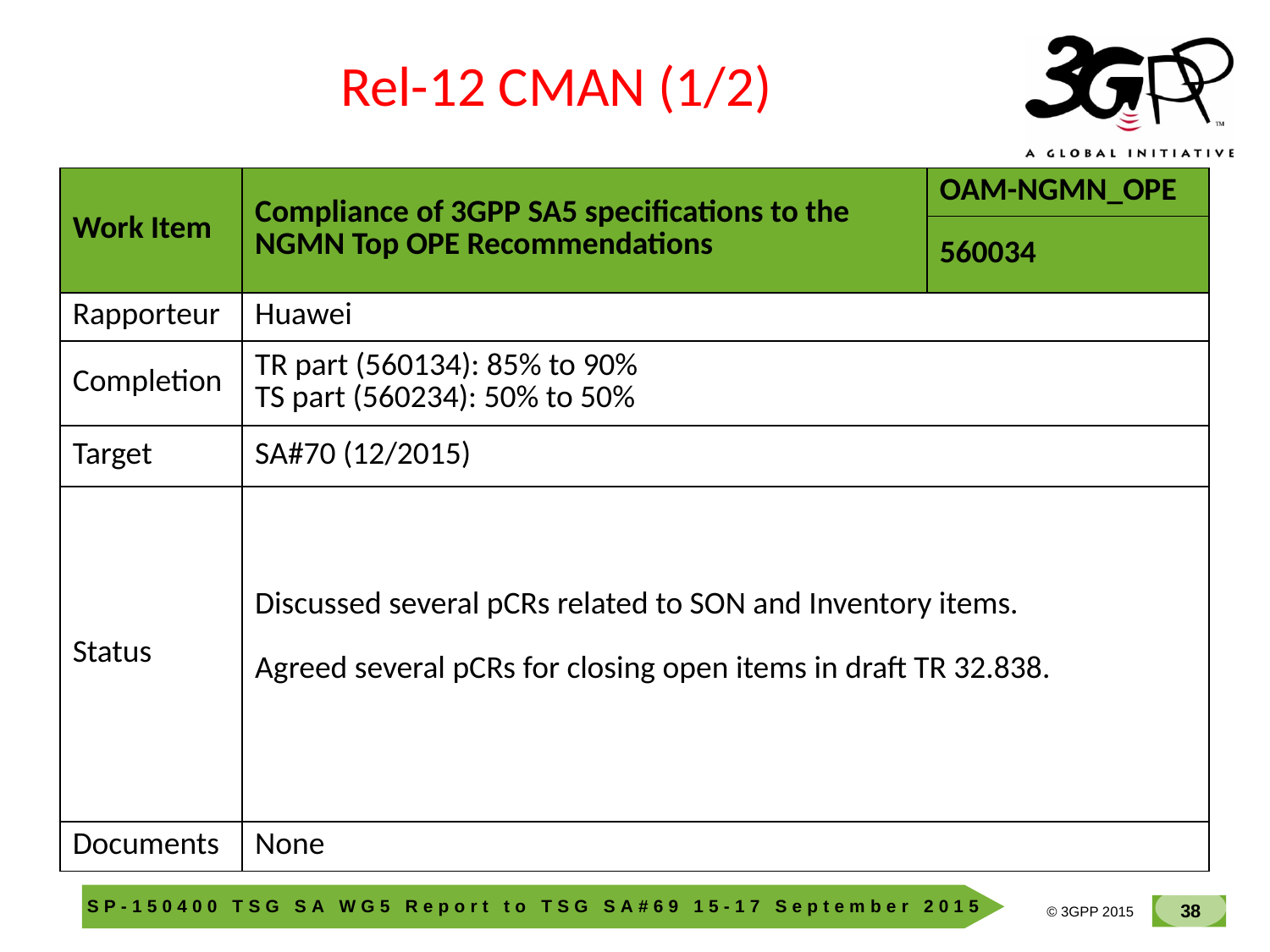

Rel-12 CMAN (1/2)
| Work Item | Compliance of 3GPP SA5 specifications to the NGMN Top OPE Recommendations | OAM-NGMN\_OPE |
| --- | --- | --- |
|  |  | 560034 |
| Rapporteur | Huawei |  |
| Completion | TR part (560134): 85% to 90% TS part (560234): 50% to 50% |  |
| Target | SA#70 (12/2015) |  |
| Status | Discussed several pCRs related to SON and Inventory items. Agreed several pCRs for closing open items in draft TR 32.838. |  |
| Documents | None |  |